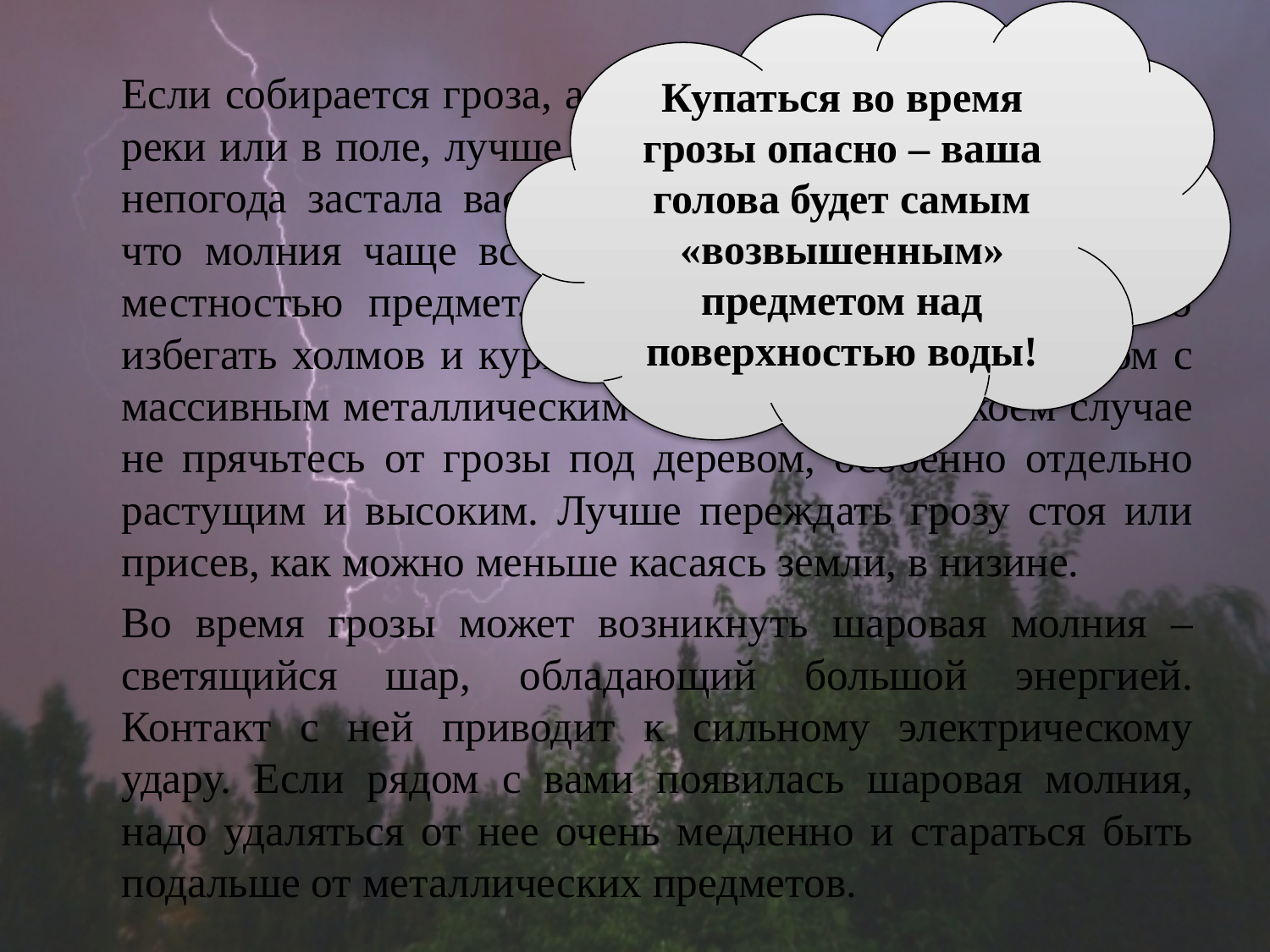

Купаться во время грозы опасно – ваша голова будет самым «возвышенным» предметом над поверхностью воды!
		Если собирается гроза, а вы находитесь в лесу, на берегу реки или в поле, лучше всего поспешить домой. Но если непогода застала вас на открытой местности, помните, что молния чаще всего поражает возвышающийся над местностью предмет. Поэтому во время грозы нужно избегать холмов и курганов. Опасно находиться рядом с массивным металлическим предметом. Ни в коем случае не прячьтесь от грозы под деревом, особенно отдельно растущим и высоким. Лучше переждать грозу стоя или присев, как можно меньше касаясь земли, в низине.
		Во время грозы может возникнуть шаровая молния – светящийся шар, обладающий большой энергией. Контакт с ней приводит к сильному электрическому удару. Если рядом с вами появилась шаровая молния, надо удаляться от нее очень медленно и стараться быть подальше от металлических предметов.